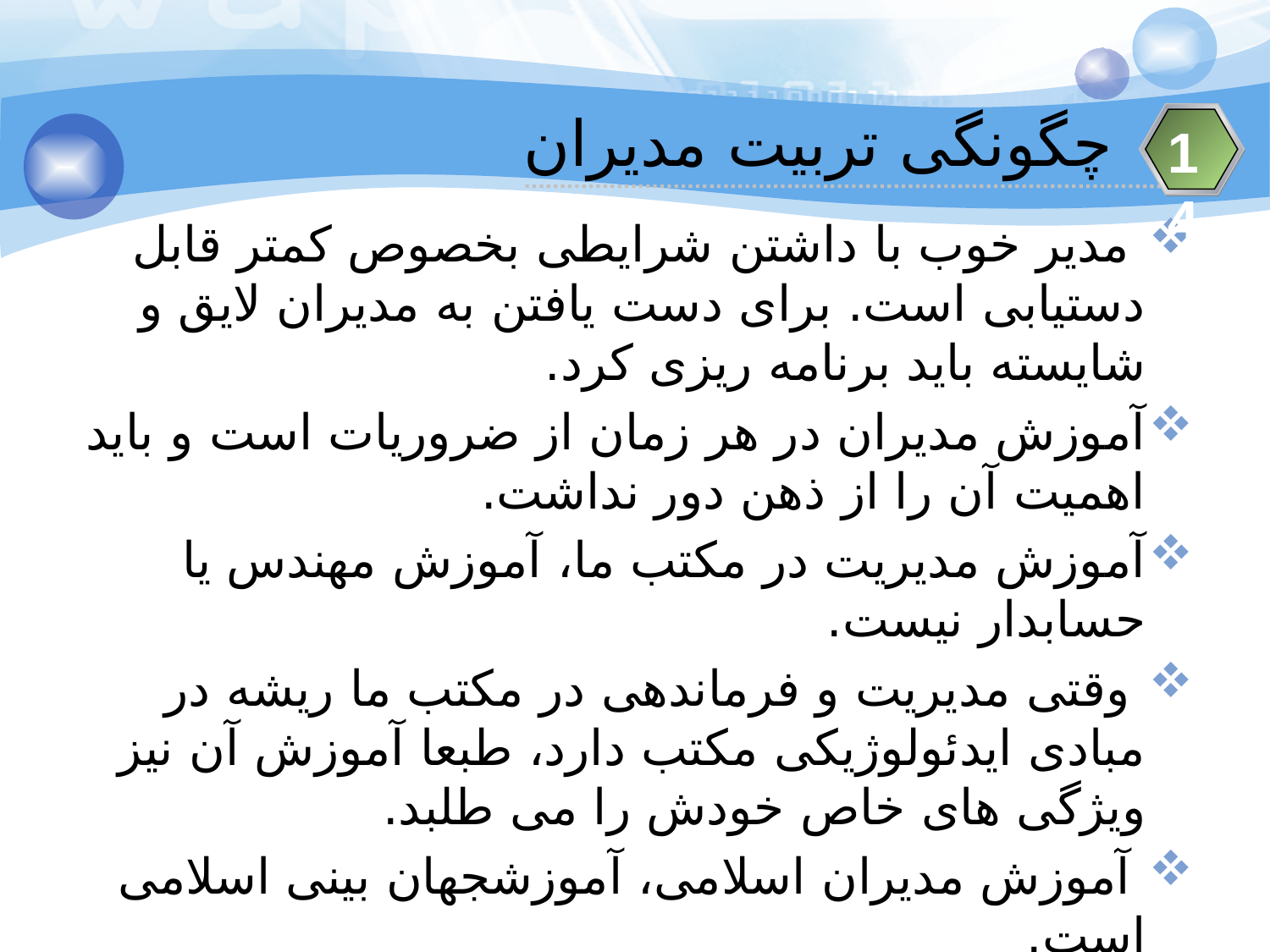

چگونگی تربیت مدیران

14

 مدیر خوب با داشتن شرایطی بخصوص کمتر قابل دستیابی است. برای دست یافتن به مدیران لایق و شایسته باید برنامه ریزی کرد.
آموزش مدیران در هر زمان از ضروریات است و باید اهمیت آن را از ذهن دور نداشت.
آموزش مدیریت در مکتب ما، آموزش مهندس یا حسابدار نیست.
 وقتی مدیریت و فرماندهی در مکتب ما ریشه در مبادی ایدئولوژیکی مکتب دارد، طبعا آموزش آن نیز ویژگی های خاص خودش را می طلبد.
 آموزش مدیران اسلامی، آموزشجهان بینی اسلامی است.
 آموزش مدیریت، آموزش کتاب وحی است که همه چیز در آن مستتر است. تربیت مدیر در جامعه اسلامی سهل و سخت است. سهل است چون نمونه های زیادی برای تمسک جویی وجود دارد، سخت است چون عمل به آن ساده نیست.